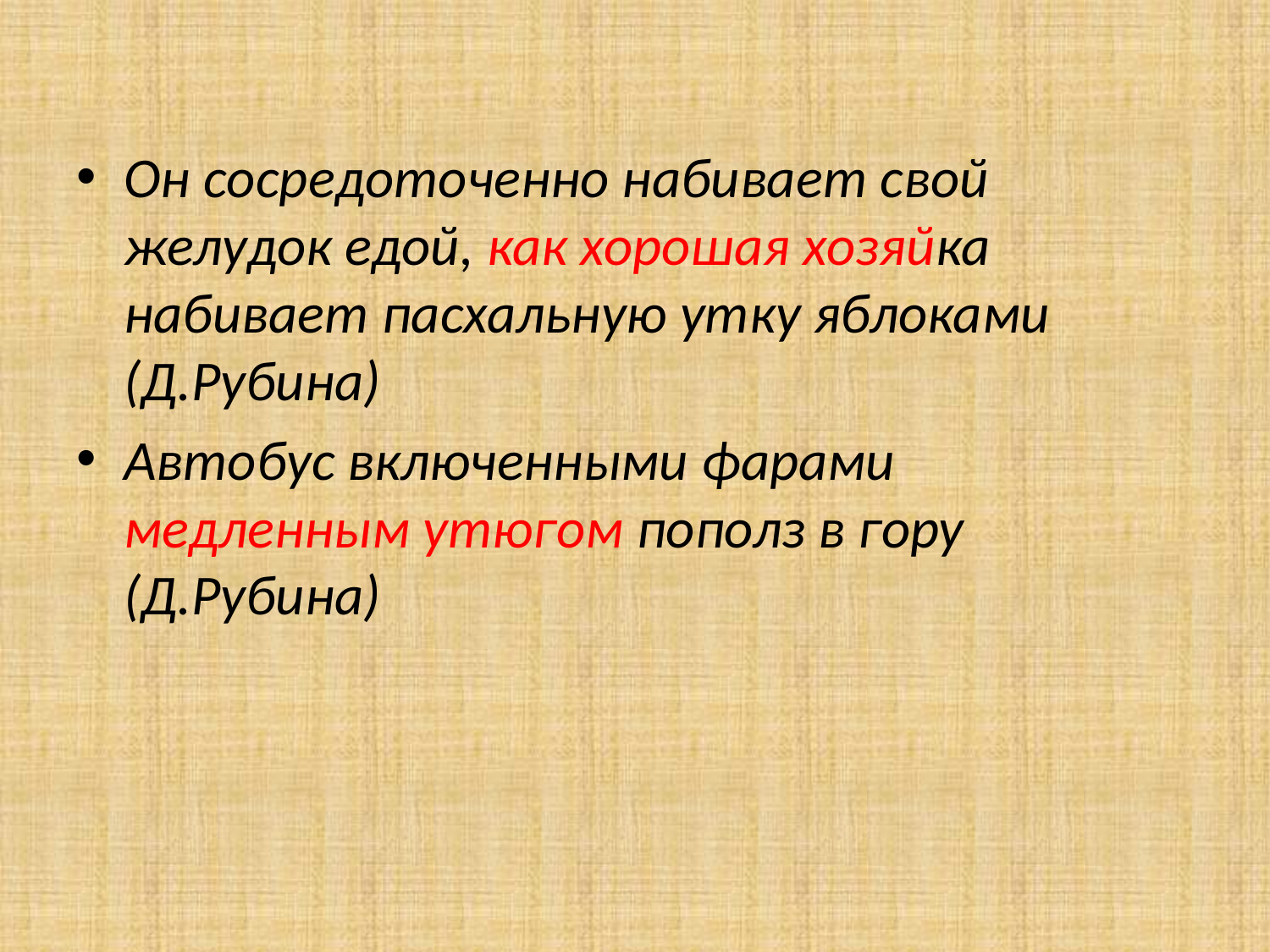

#

Он сосредоточенно набивает свой желудок едой, как хорошая хозяйка набивает пасхальную утку яблоками (Д.Рубина)
Автобус включенными фарами медленным утюгом пополз в гору (Д.Рубина)